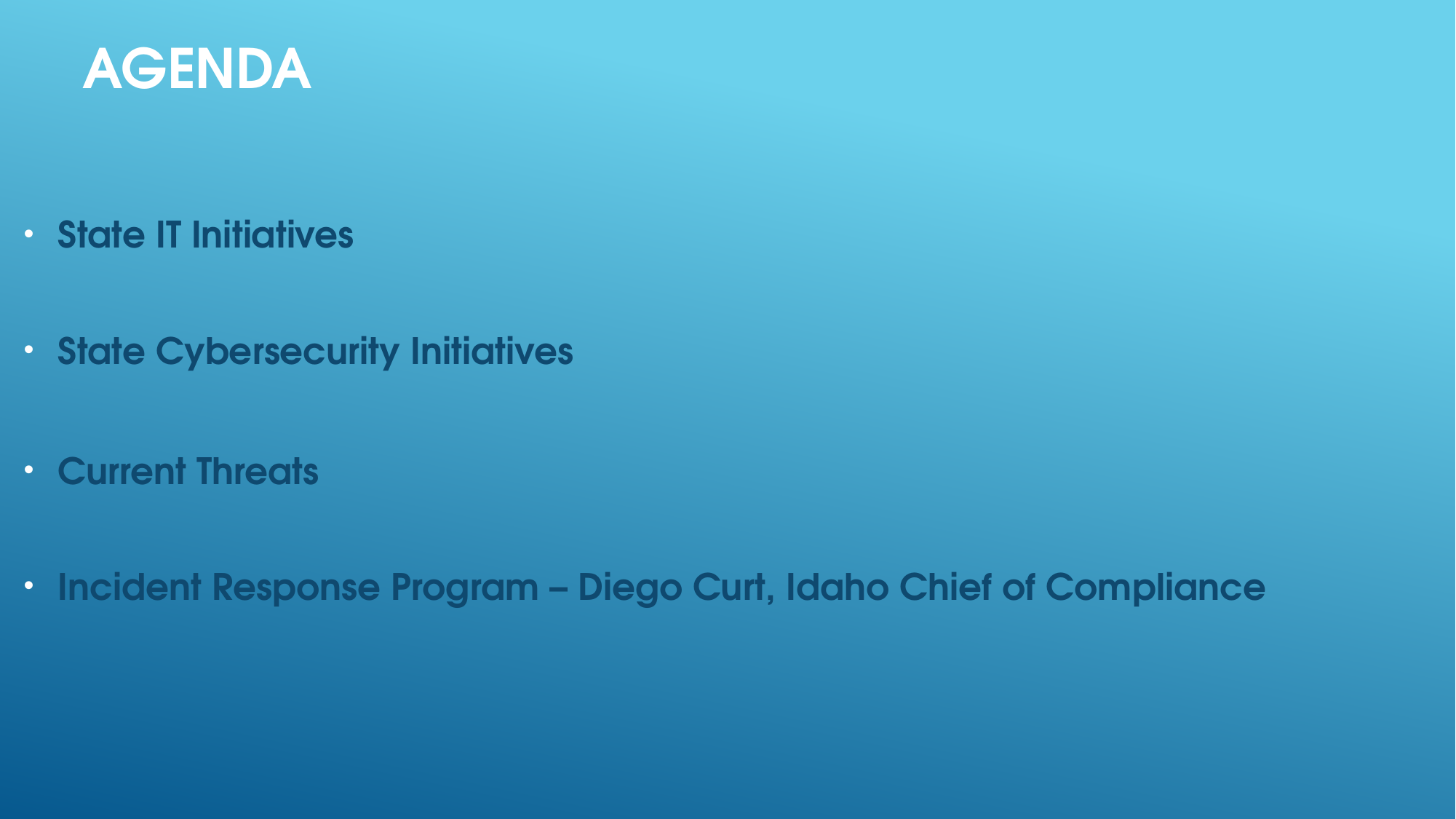

# Agenda
State IT Initiatives

State Cybersecurity Initiatives

Current Threats

Incident Response Program – Diego Curt, Idaho Chief of Compliance